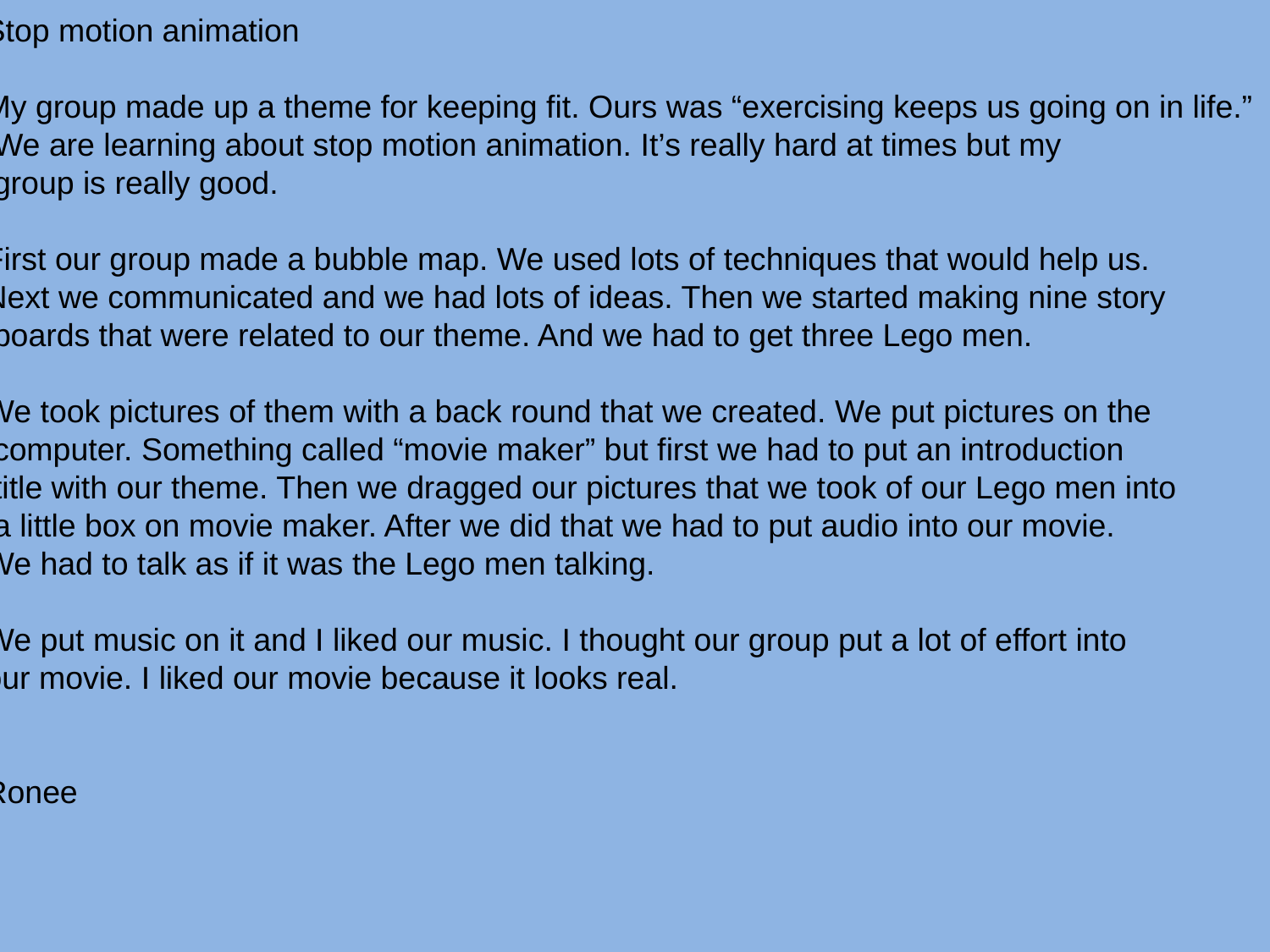

Stop motion animation

My group made up a theme for keeping fit. Ours was “exercising keeps us going on in life.”
 We are learning about stop motion animation. It’s really hard at times but my
 group is really good.

First our group made a bubble map. We used lots of techniques that would help us.
Next we communicated and we had lots of ideas. Then we started making nine story
 boards that were related to our theme. And we had to get three Lego men.

We took pictures of them with a back round that we created. We put pictures on the
 computer. Something called “movie maker” but first we had to put an introduction
 title with our theme. Then we dragged our pictures that we took of our Lego men into
 a little box on movie maker. After we did that we had to put audio into our movie.
We had to talk as if it was the Lego men talking.

We put music on it and I liked our music. I thought our group put a lot of effort into
our movie. I liked our movie because it looks real.

Ronee